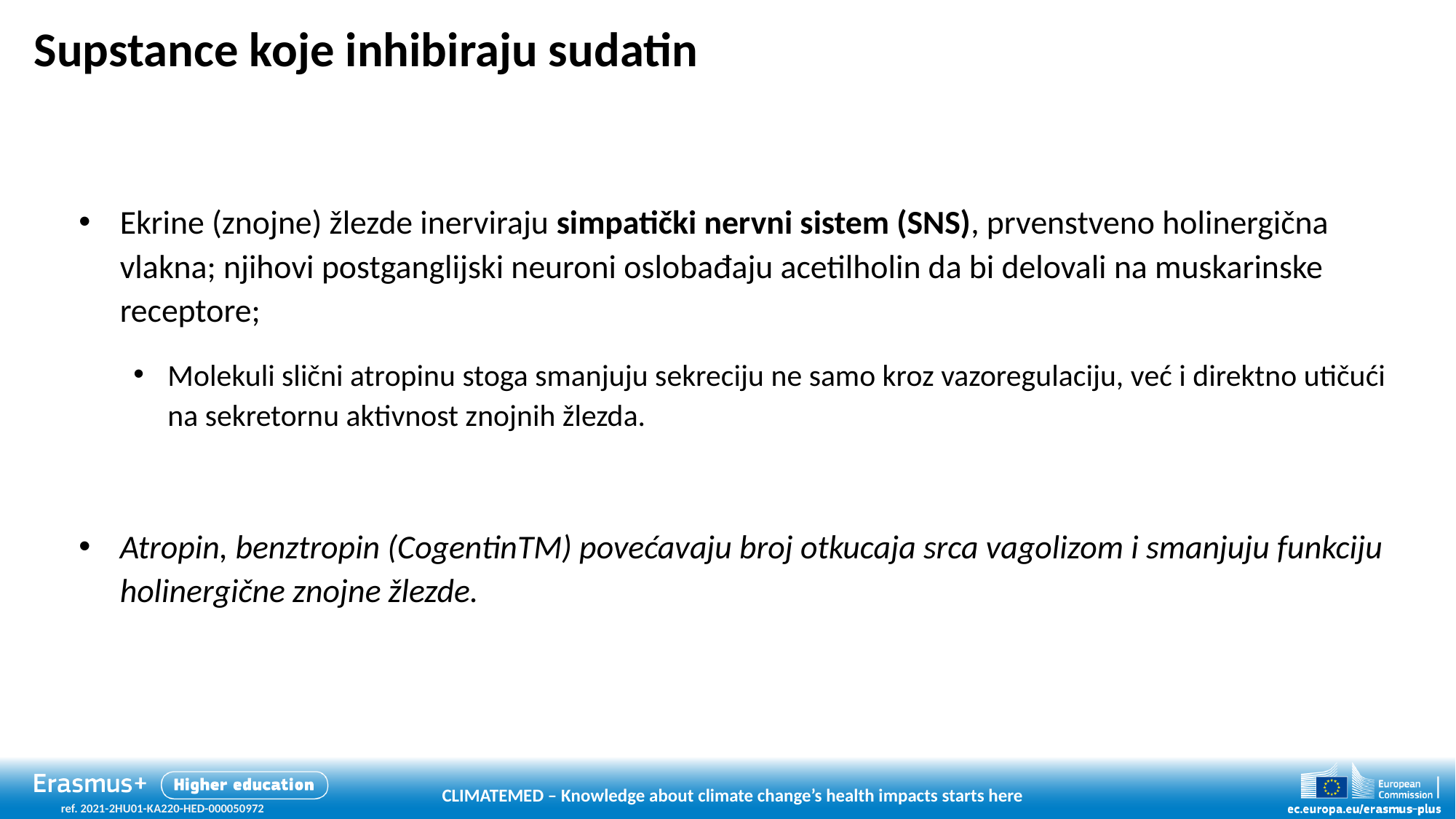

# Supstance koje inhibiraju sudatin
Ekrine (znojne) žlezde inerviraju simpatički nervni sistem (SNS), prvenstveno holinergična vlakna; njihovi postganglijski neuroni oslobađaju acetilholin da bi delovali na muskarinske receptore;
Molekuli slični atropinu stoga smanjuju sekreciju ne samo kroz vazoregulaciju, već i direktno utičući na sekretornu aktivnost znojnih žlezda.

Atropin, benztropin (CogentinTM) povećavaju broj otkucaja srca vagolizom i smanjuju funkciju holinergične znojne žlezde.